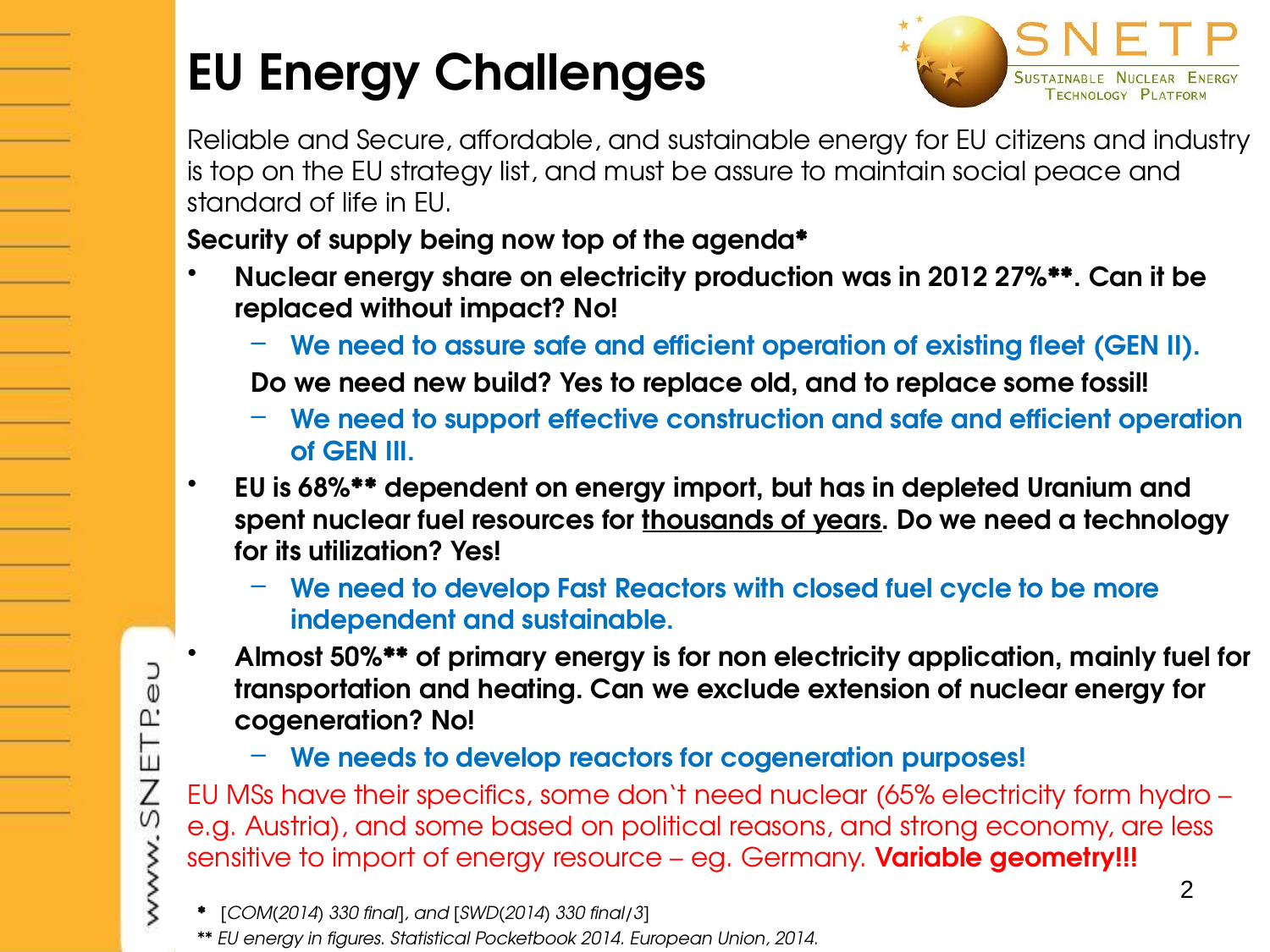

# EU Energy Challenges
Reliable and Secure, affordable, and sustainable energy for EU citizens and industry is top on the EU strategy list, and must be assure to maintain social peace and standard of life in EU.
Security of supply being now top of the agenda*
Nuclear energy share on electricity production was in 2012 27%**. Can it be replaced without impact? No!
We need to assure safe and efficient operation of existing fleet (GEN II).
Do we need new build? Yes to replace old, and to replace some fossil!
We need to support effective construction and safe and efficient operation of GEN III.
EU is 68%** dependent on energy import, but has in depleted Uranium and spent nuclear fuel resources for thousands of years. Do we need a technology for its utilization? Yes!
We need to develop Fast Reactors with closed fuel cycle to be more independent and sustainable.
Almost 50%** of primary energy is for non electricity application, mainly fuel for transportation and heating. Can we exclude extension of nuclear energy for cogeneration? No!
We needs to develop reactors for cogeneration purposes!
EU MSs have their specifics, some don‘t need nuclear (65% electricity form hydro – e.g. Austria), and some based on political reasons, and strong economy, are less sensitive to import of energy resource – eg. Germany. Variable geometry!!!
2
*   [COM(2014) 330 final], and [SWD(2014) 330 final/3]
** EU energy in figures. Statistical Pocketbook 2014. European Union, 2014.